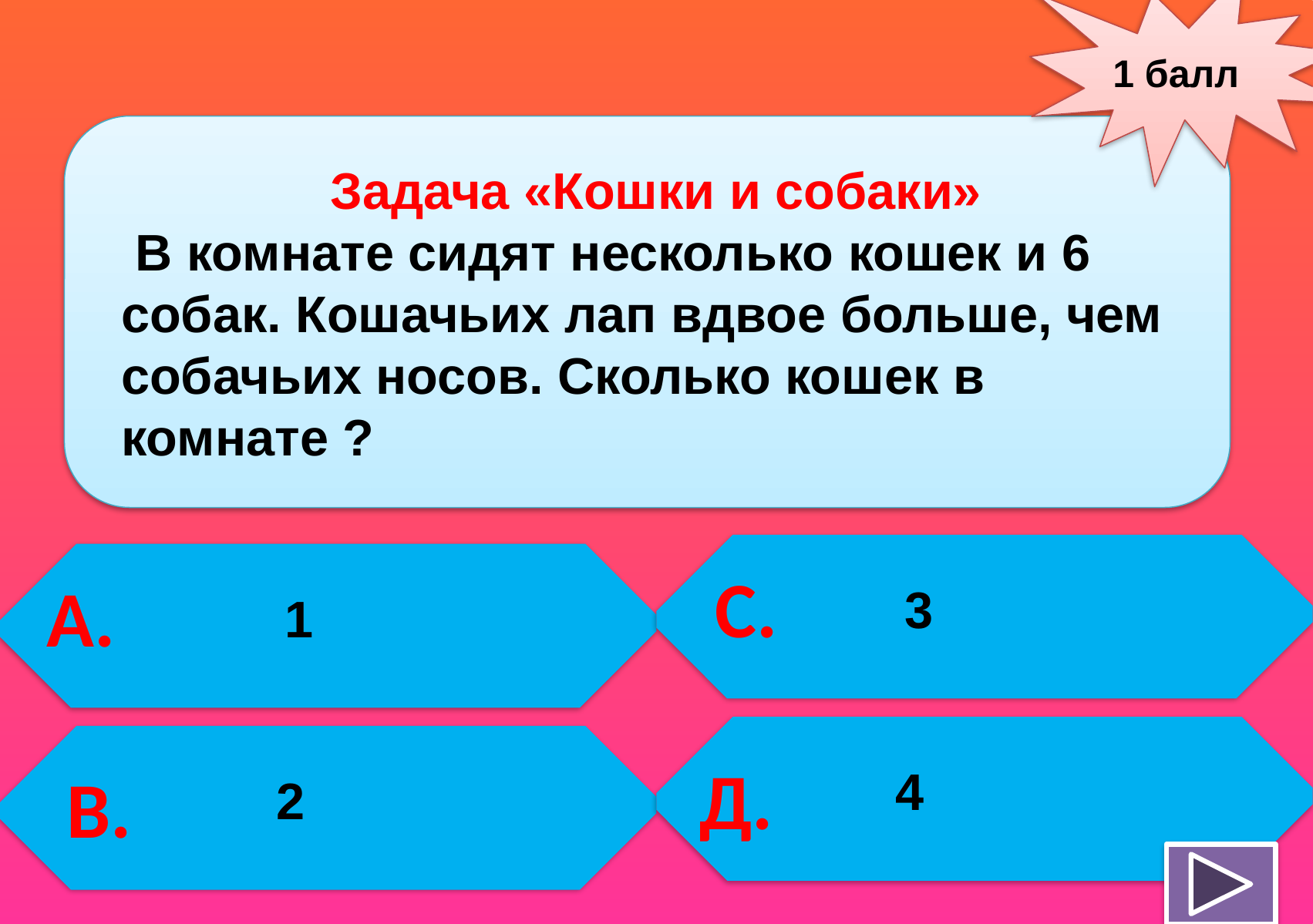

1 балл

Задача «Кошки и собаки»
 В комнате сидят несколько кошек и 6 собак. Кошачьих лап вдвое больше, чем собачьих носов. Сколько кошек в комнате ?

С.

А.
3
1

Д.
В.
4
2